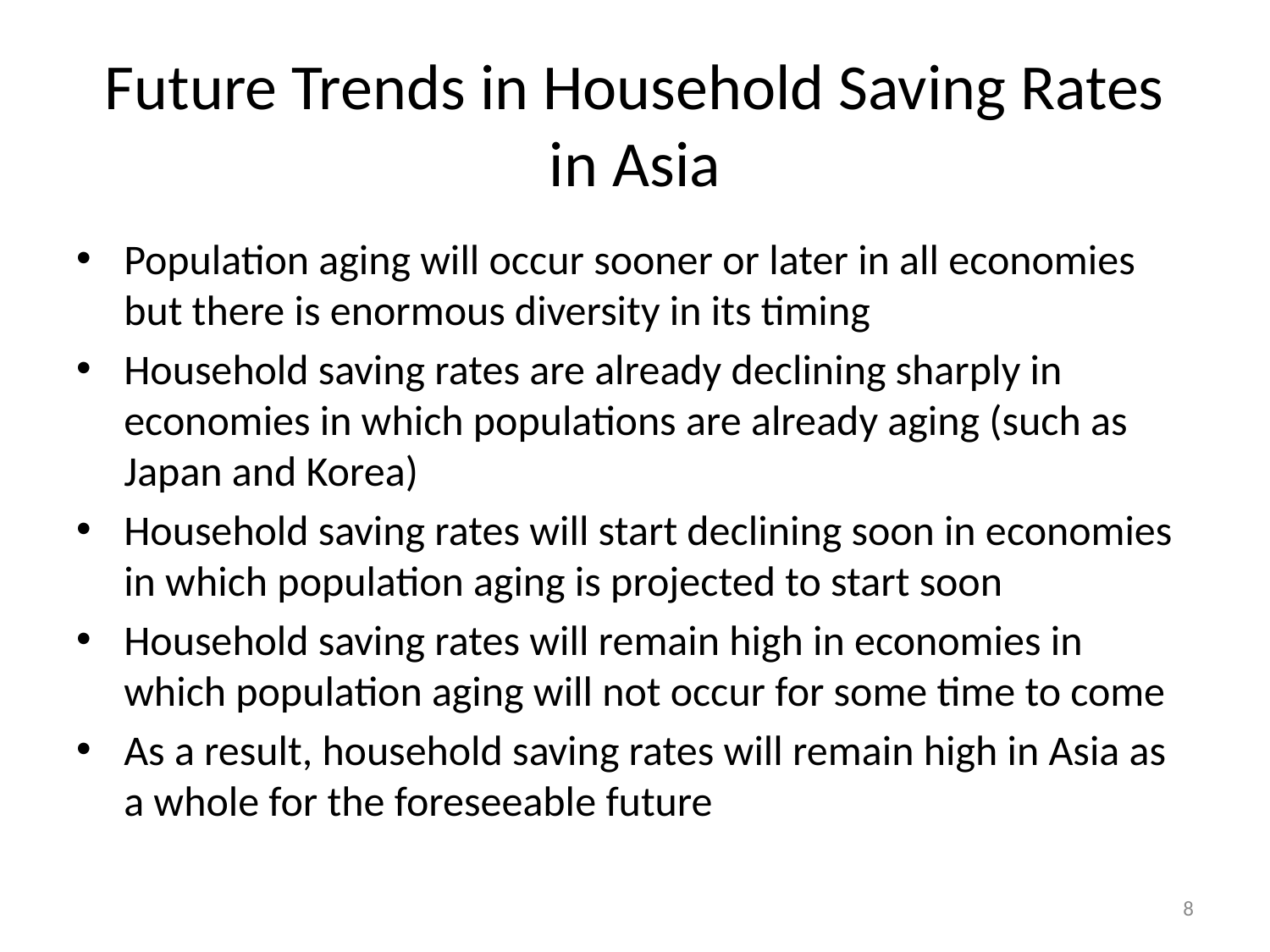

# Future Trends in Household Saving Rates in Asia
Population aging will occur sooner or later in all economies but there is enormous diversity in its timing
Household saving rates are already declining sharply in economies in which populations are already aging (such as Japan and Korea)
Household saving rates will start declining soon in economies in which population aging is projected to start soon
Household saving rates will remain high in economies in which population aging will not occur for some time to come
As a result, household saving rates will remain high in Asia as a whole for the foreseeable future
8